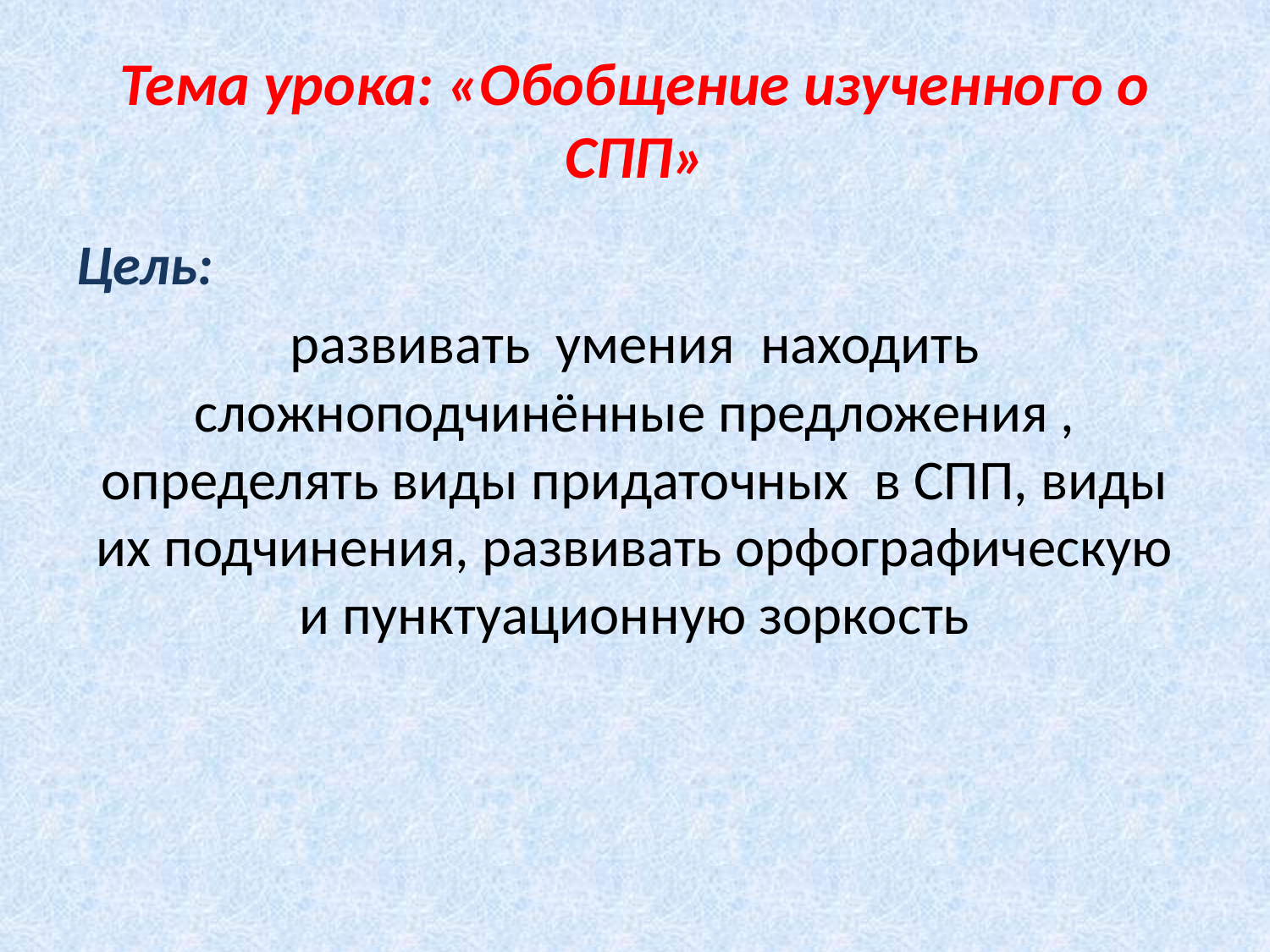

# Тема урока: «Обобщение изученного о СПП»
Цель:
развивать  умения  находить сложноподчинённые предложения , определять виды придаточных  в СПП, виды их подчинения, развивать орфографическую и пунктуационную зоркость